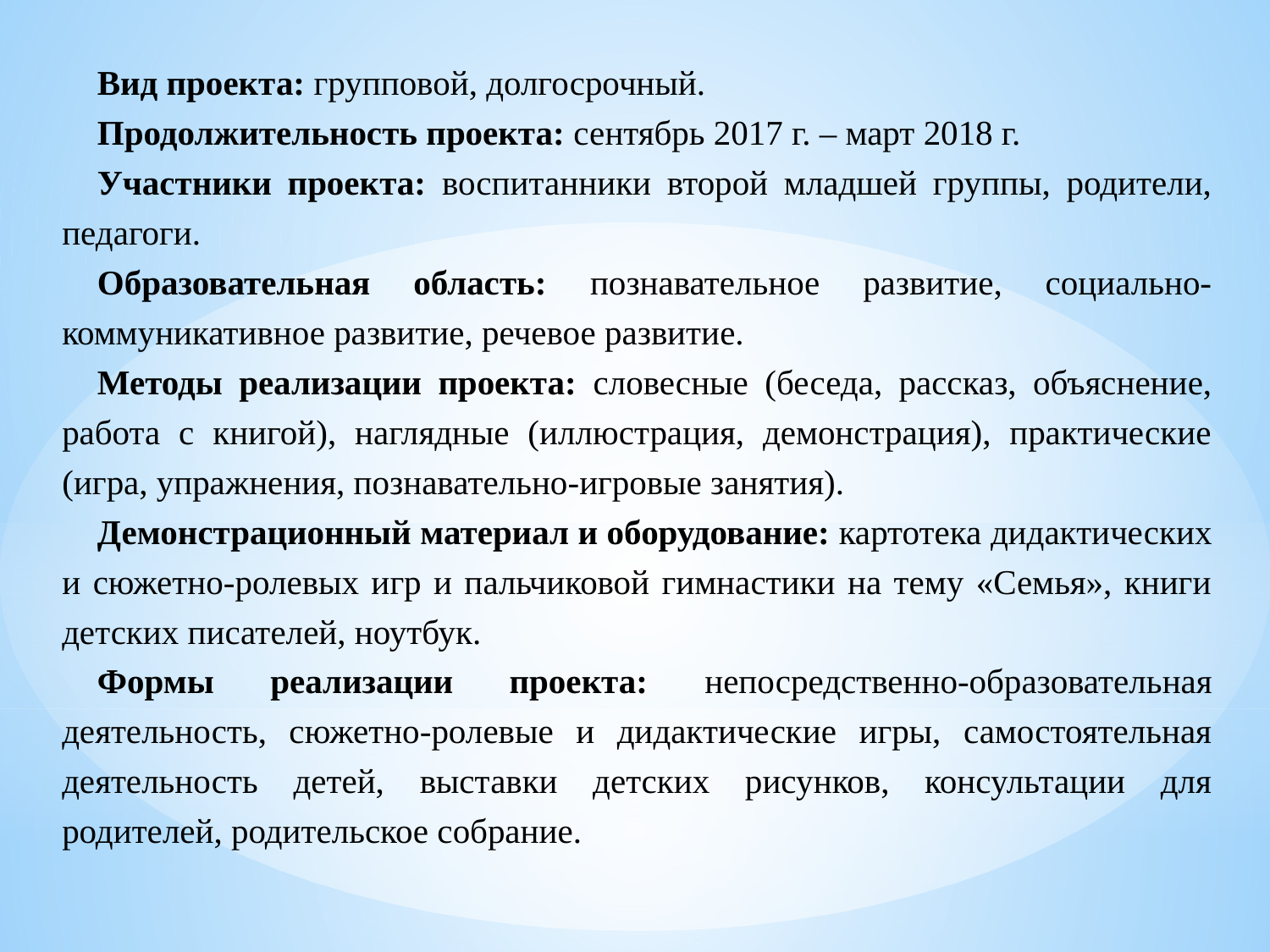

Вид проекта: групповой, долгосрочный.
Продолжительность проекта: сентябрь 2017 г. – март 2018 г.
Участники проекта: воспитанники второй младшей группы, родители, педагоги.
Образовательная область: познавательное развитие, социально-коммуникативное развитие, речевое развитие.
Методы реализации проекта: словесные (беседа, рассказ, объяснение, работа с книгой), наглядные (иллюстрация, демонстрация), практические (игра, упражнения, познавательно-игровые занятия).
Демонстрационный материал и оборудование: картотека дидактических и сюжетно-ролевых игр и пальчиковой гимнастики на тему «Семья», книги детских писателей, ноутбук.
Формы реализации проекта: непосредственно-образовательная деятельность, сюжетно-ролевые и дидактические игры, самостоятельная деятельность детей, выставки детских рисунков, консультации для родителей, родительское собрание.